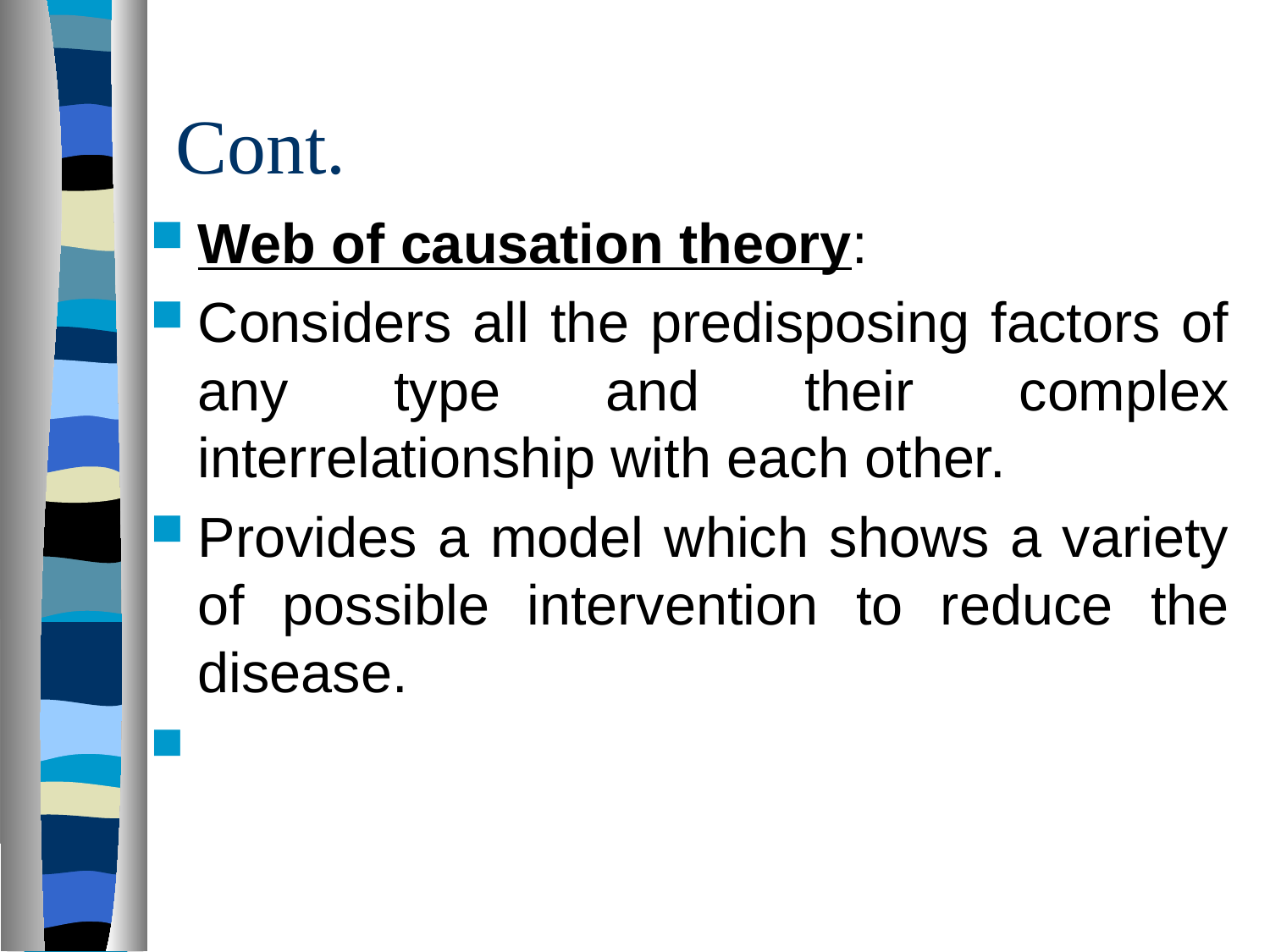

# Cont.
Web of causation theory:
Considers all the predisposing factors of any type and their complex interrelationship with each other.
Provides a model which shows a variety of possible intervention to reduce the disease.